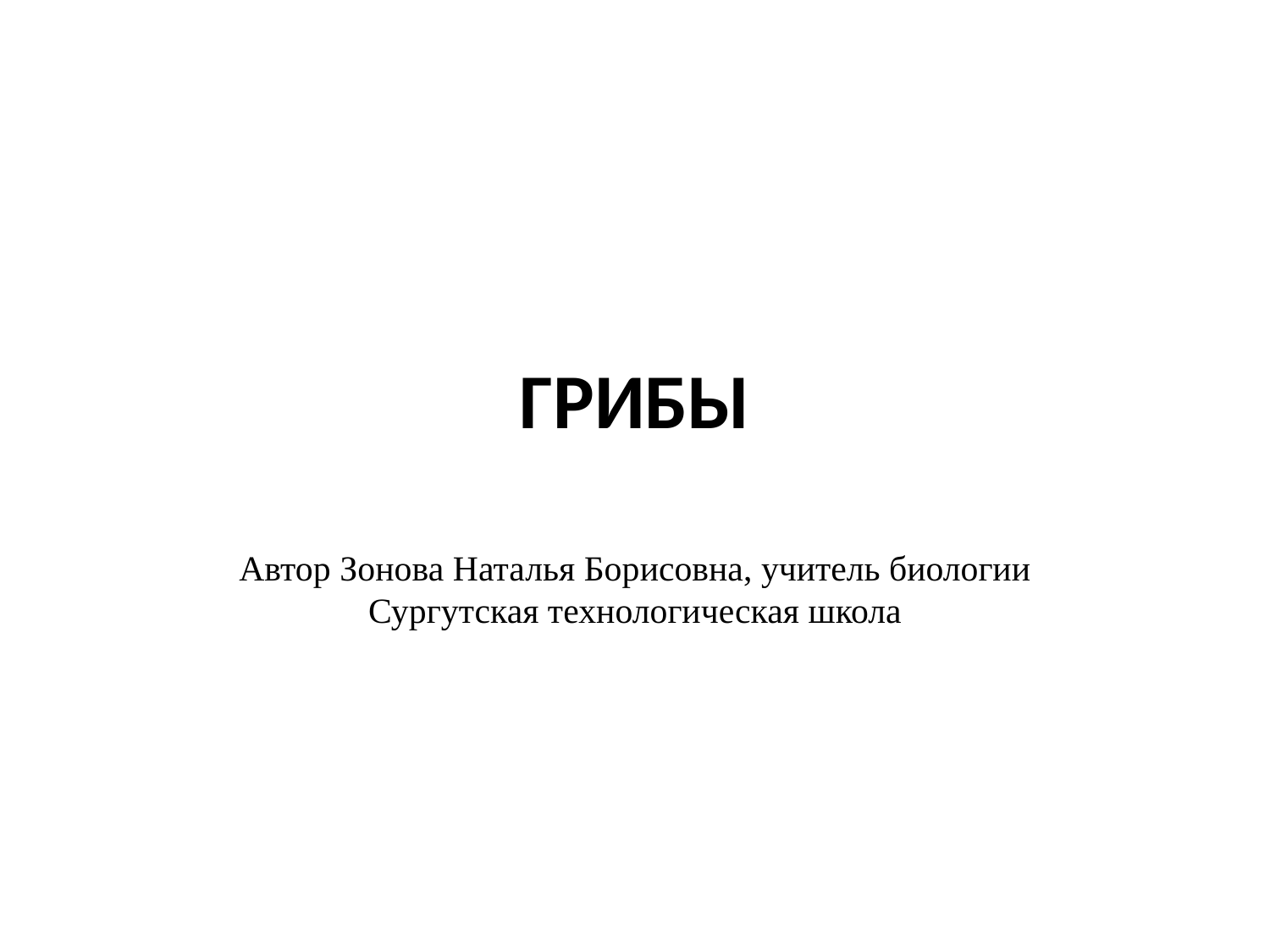

# ГРИБЫ
Автор Зонова Наталья Борисовна, учитель биологии Сургутская технологическая школа